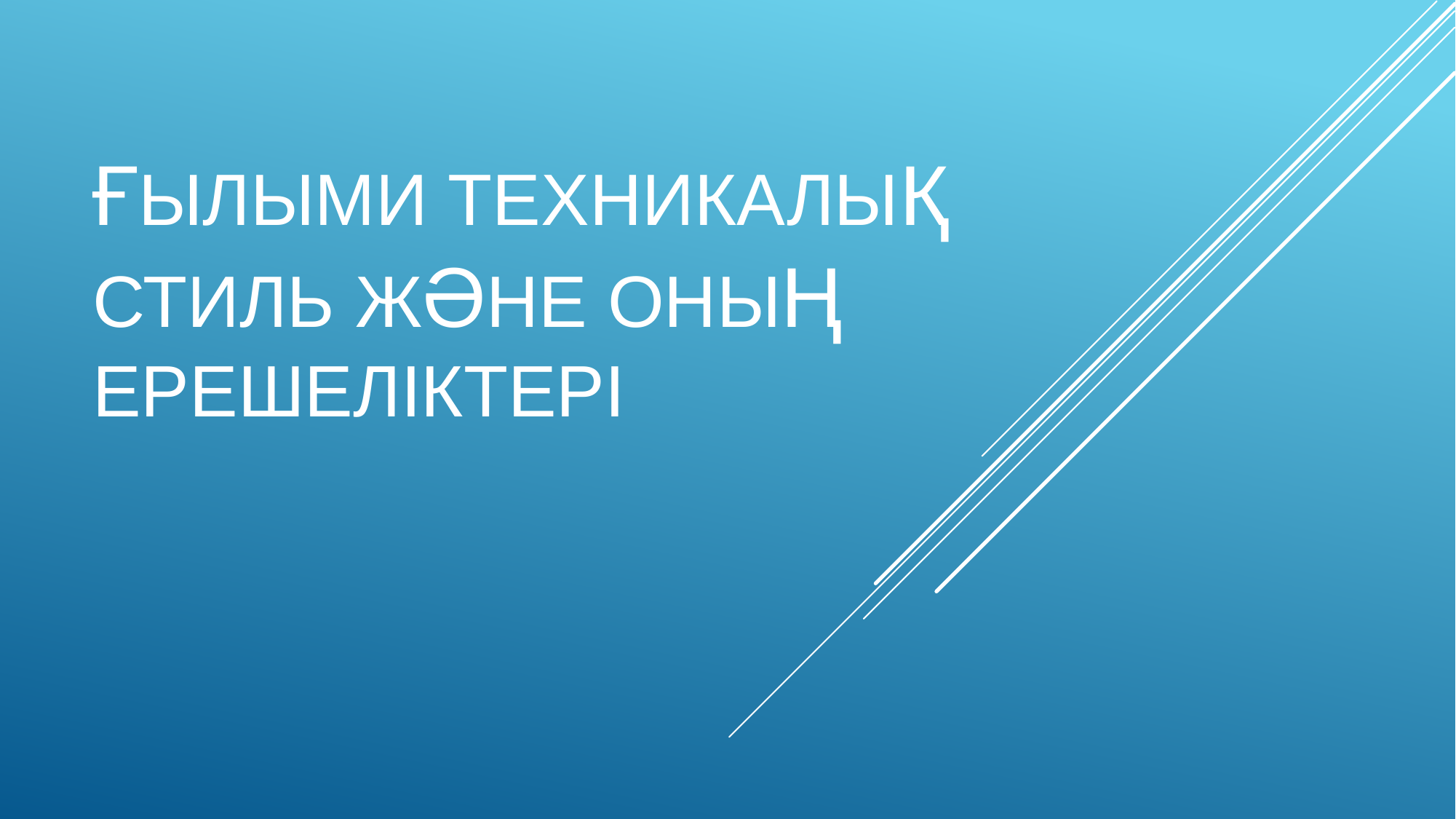

# Ғылыми техникалық стиль және оның ерешеліктері